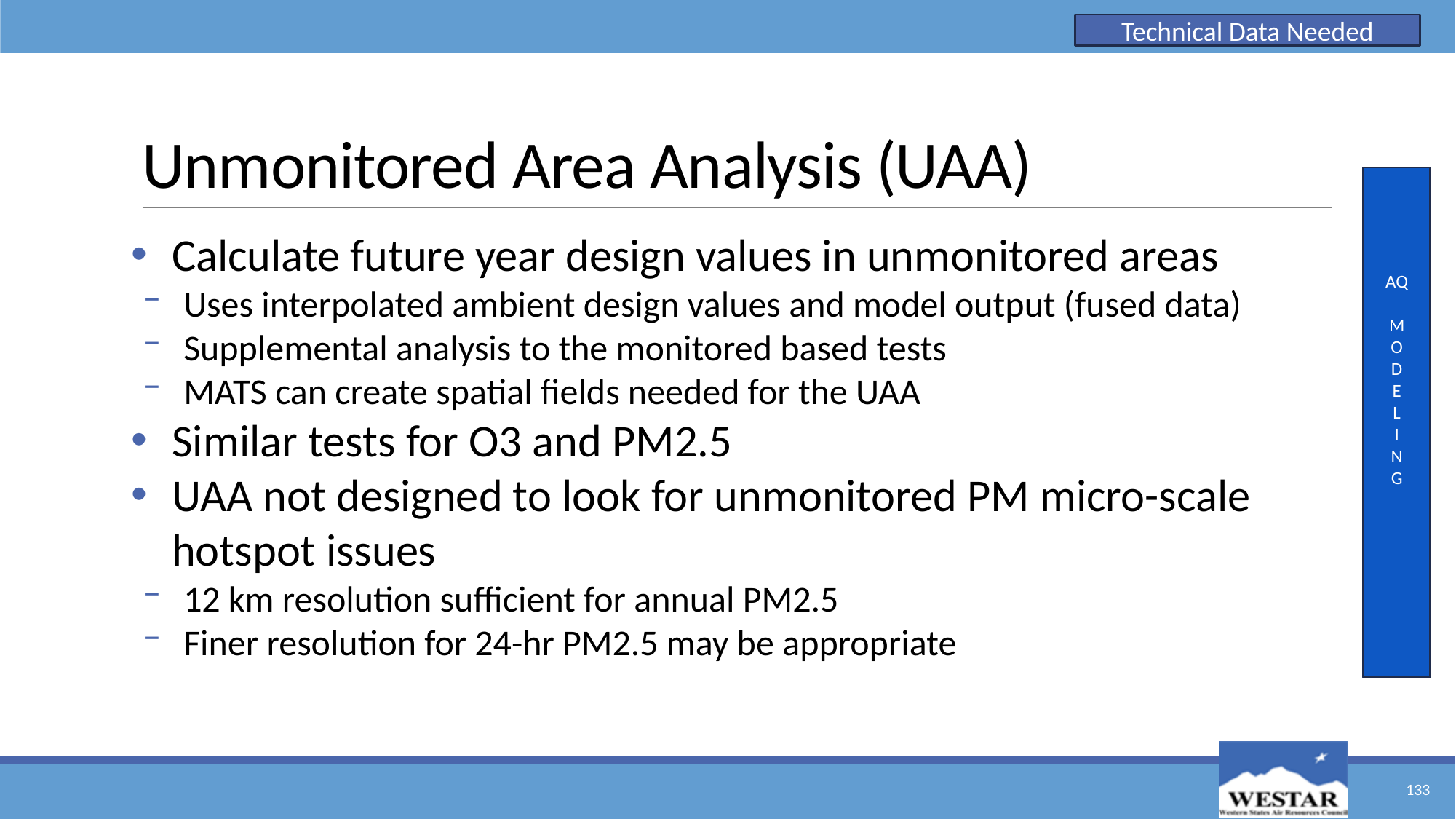

Technical Data Needed
# Unmonitored Area Analysis (UAA)
AQ

M
O
D
E
L
I
N
G

Calculate future year design values in unmonitored areas
Uses interpolated ambient design values and model output (fused data)
Supplemental analysis to the monitored based tests
MATS can create spatial fields needed for the UAA
Similar tests for O3 and PM2.5
UAA not designed to look for unmonitored PM micro-scale hotspot issues
12 km resolution sufficient for annual PM2.5
Finer resolution for 24-hr PM2.5 may be appropriate

133